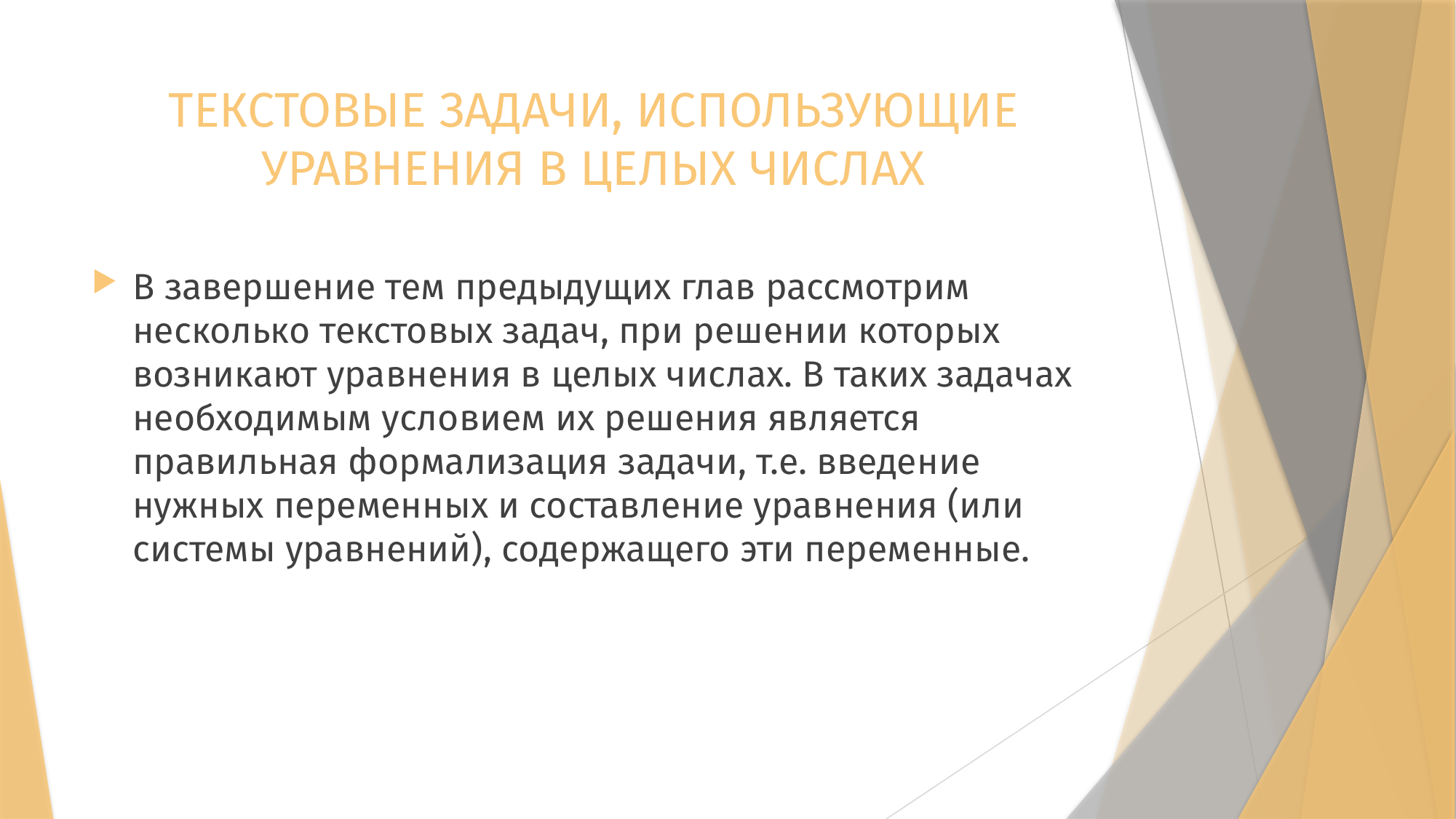

# ТЕКСТОВЫЕ ЗАДАЧИ, ИСПОЛЬЗУЮЩИЕ УРАВНЕНИЯ В ЦЕЛЫХ ЧИСЛАХ
В завершение тем предыдущих глав рассмотрим несколько текстовых задач, при решении которых возникают уравнения в целых числах. В таких задачах необходимым условием их решения является правильная формализация задачи, т.е. введение нужных переменных и составление уравнения (или системы уравнений), содержащего эти переменные.